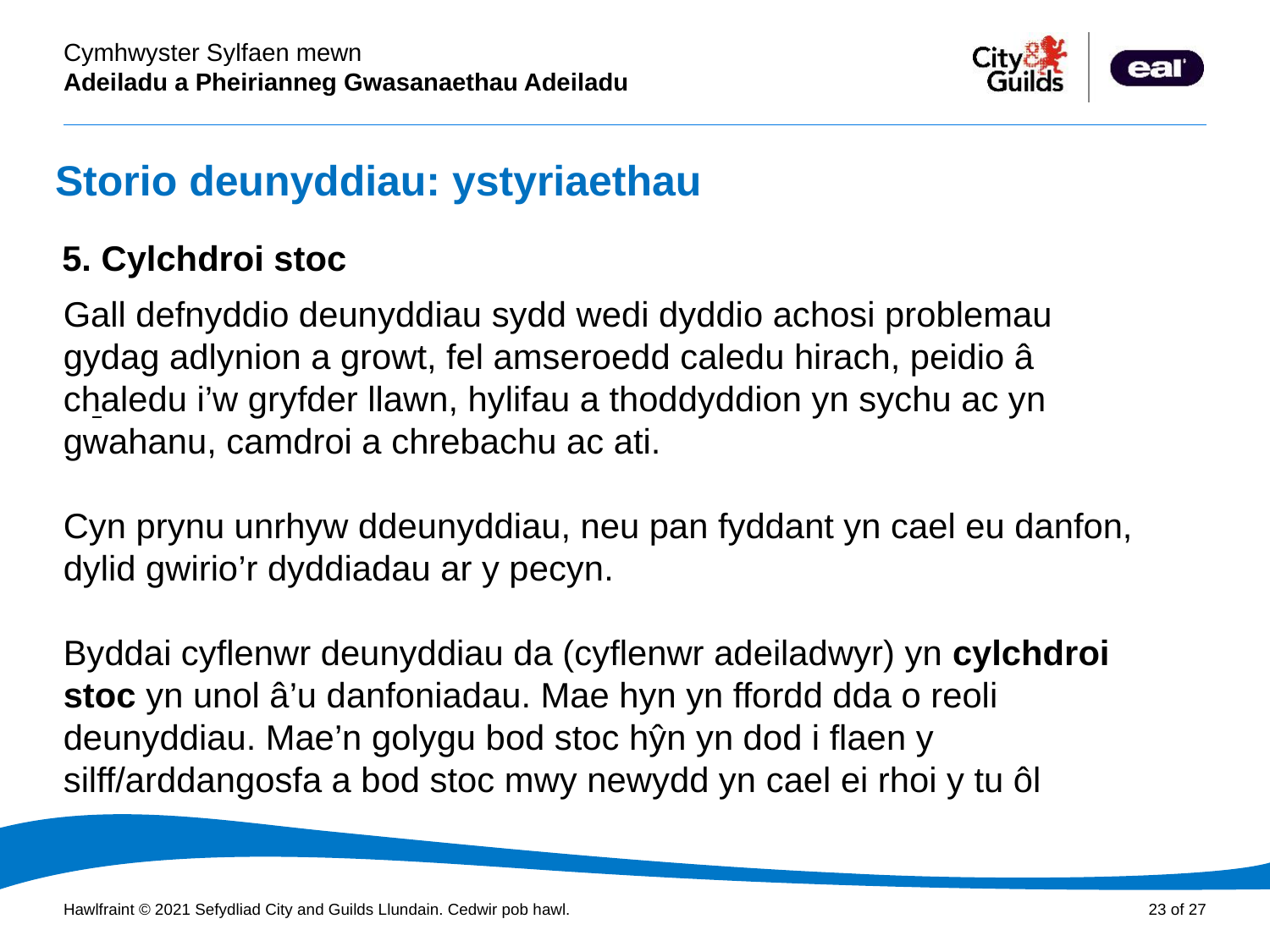

# Storio deunyddiau: ystyriaethau

5. Cylchdroi stoc

Gall defnyddio deunyddiau sydd wedi dyddio achosi problemau gydag adlynion a growt, fel amseroedd caledu hirach, peidio â chaledu i’w gryfder llawn, hylifau a thoddyddion yn sychu ac yn gwahanu, camdroi a chrebachu ac ati.

Cyn prynu unrhyw ddeunyddiau, neu pan fyddant yn cael eu danfon, dylid gwirio’r dyddiadau ar y pecyn.

Byddai cyflenwr deunyddiau da (cyflenwr adeiladwyr) yn cylchdroi stoc yn unol â’u danfoniadau. Mae hyn yn ffordd dda o reoli deunyddiau. Mae’n golygu bod stoc hŷn yn dod i flaen y silff/arddangosfa a bod stoc mwy newydd yn cael ei rhoi y tu ôl